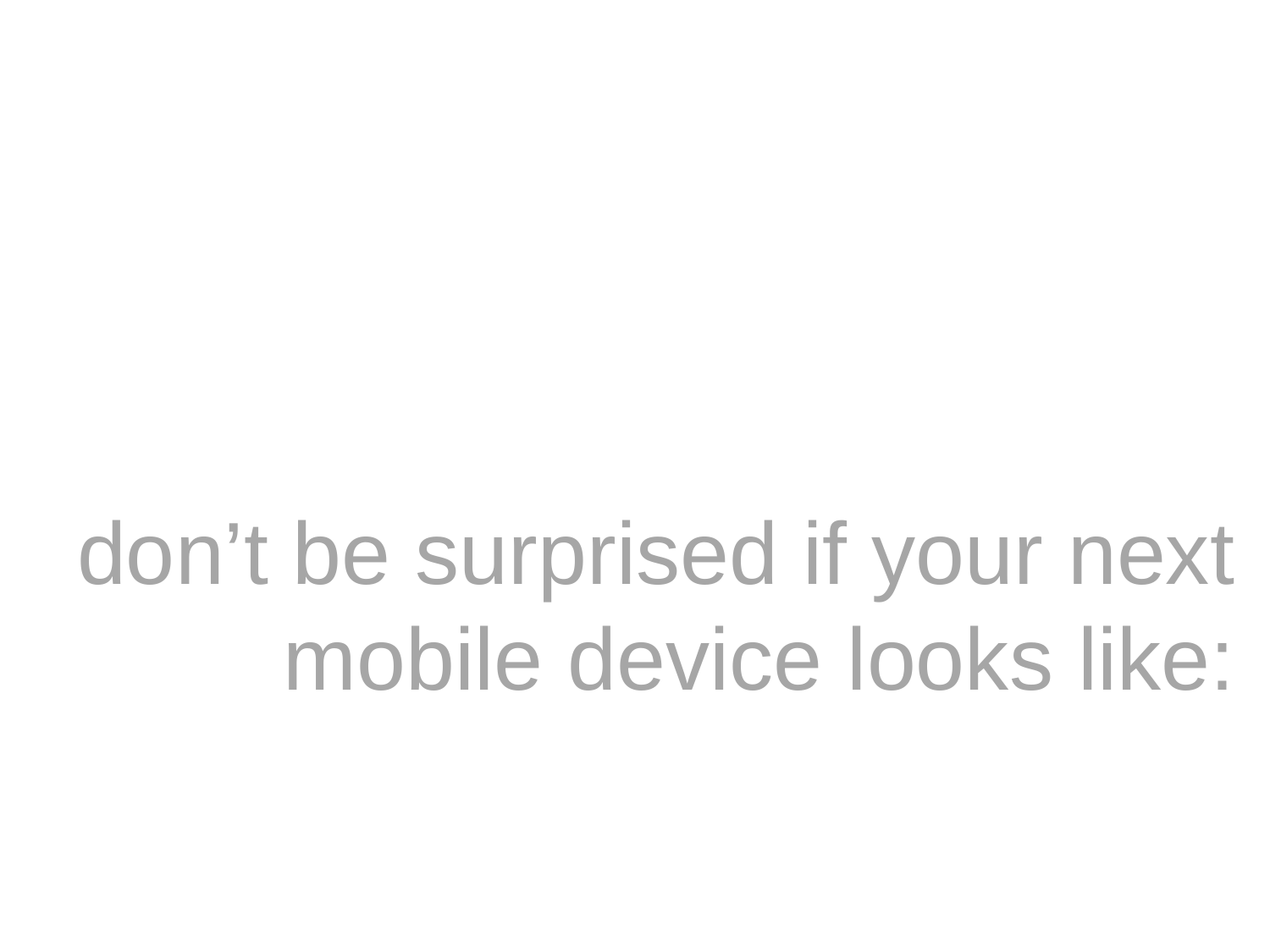

# don’t be surprised if your next mobile device looks like: